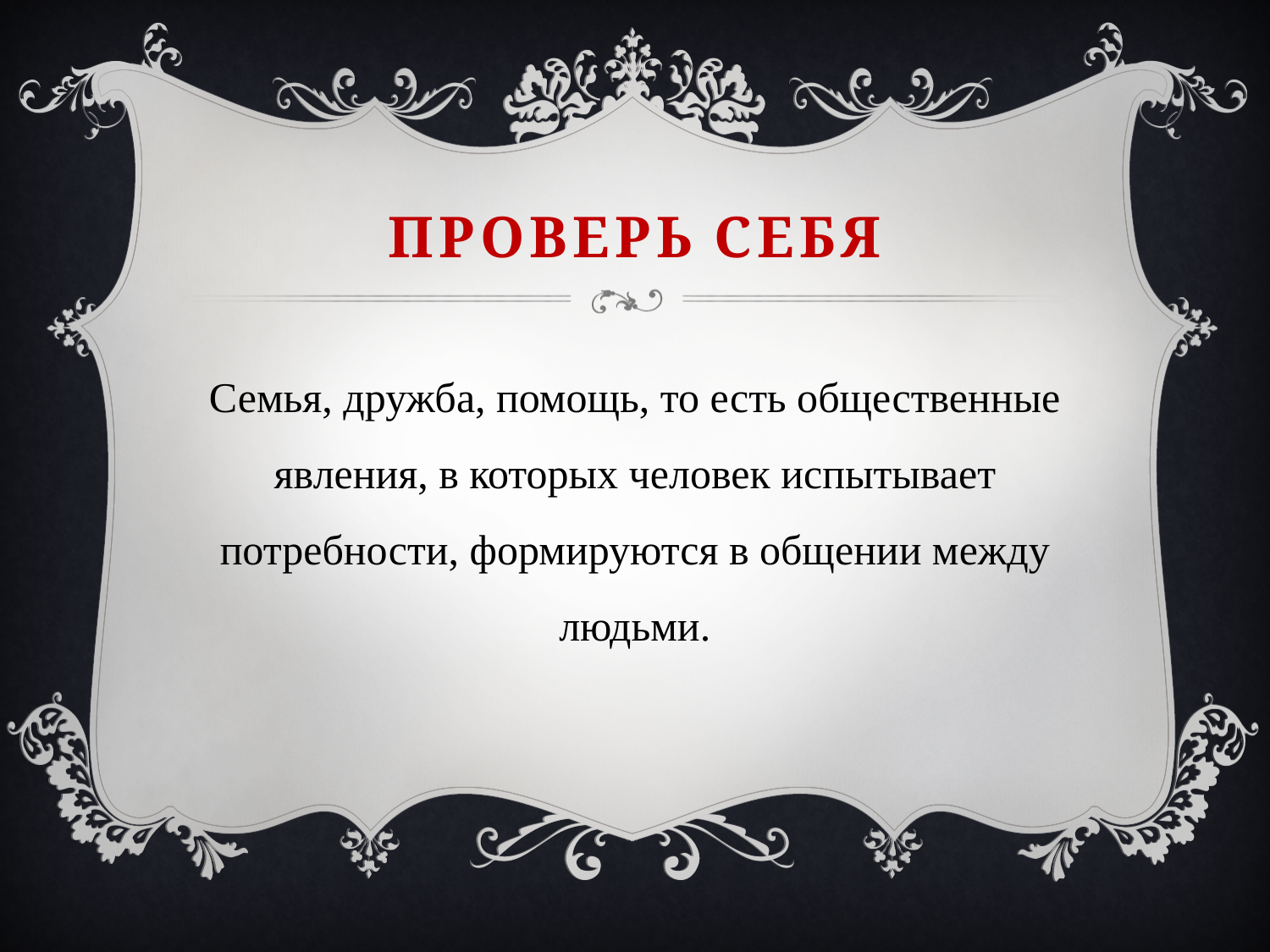

# Проверь себя
Семья, дружба, помощь, то есть общественные явления, в которых человек испытывает потребности, формируются в общении между людьми.